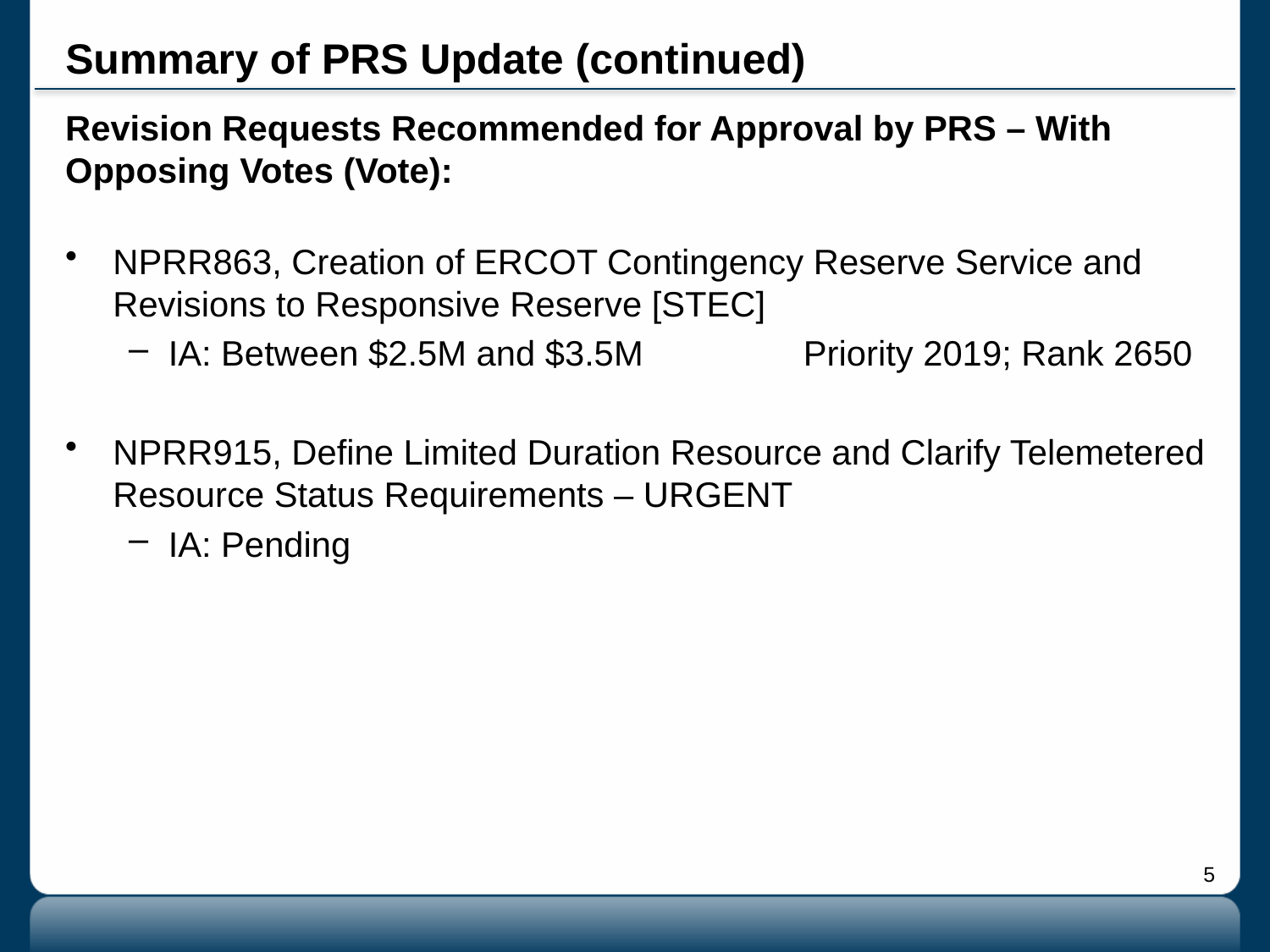

# Summary of PRS Update (continued)
Revision Requests Recommended for Approval by PRS – With Opposing Votes (Vote):

NPRR863, Creation of ERCOT Contingency Reserve Service and Revisions to Responsive Reserve [STEC]
IA: Between $2.5M and $3.5M 		Priority 2019; Rank 2650

NPRR915, Define Limited Duration Resource and Clarify Telemetered Resource Status Requirements – URGENT
IA: Pending